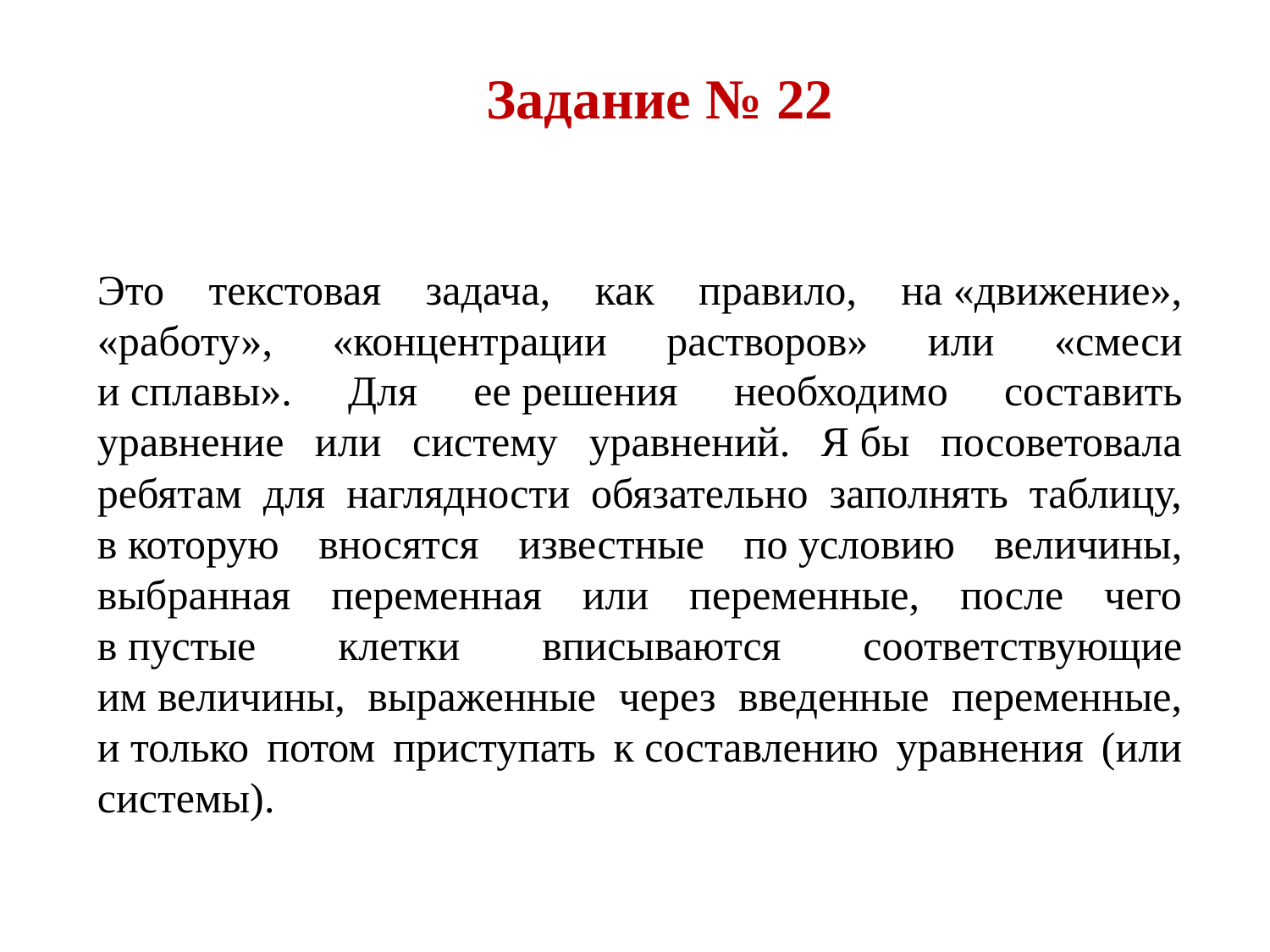

Задание № 22
Это текстовая задача, как правило, на «движение», «работу», «концентрации растворов» или «смеси и сплавы». Для ее решения необходимо составить уравнение или систему уравнений. Я бы посоветовала ребятам для наглядности обязательно заполнять таблицу, в которую вносятся известные по условию величины, выбранная переменная или переменные, после чего в пустые клетки вписываются соответствующие им величины, выраженные через введенные переменные, и только потом приступать к составлению уравнения (или системы).